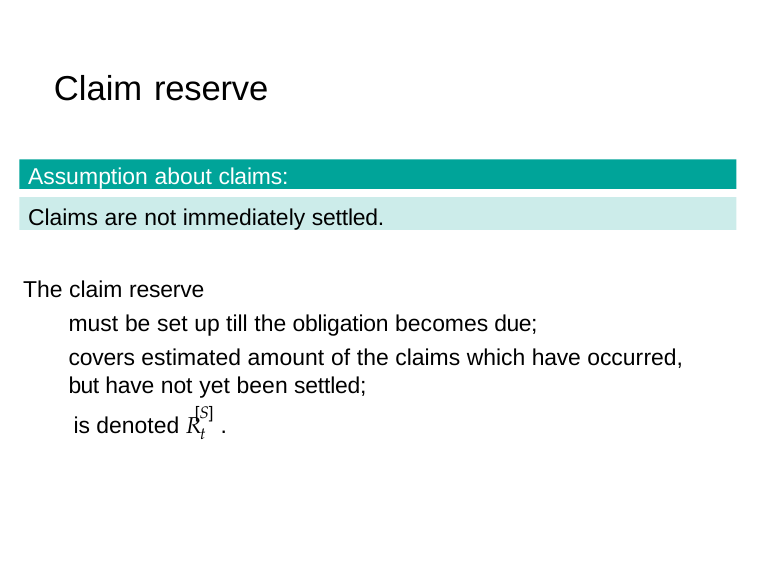

# Claim reserve
Assumption about claims:
Claims are not immediately settled.
The claim reserve
must be set up till the obligation becomes due;
covers estimated amount of the claims which have occurred, but have not yet been settled;
[S]
is denoted R  .
t